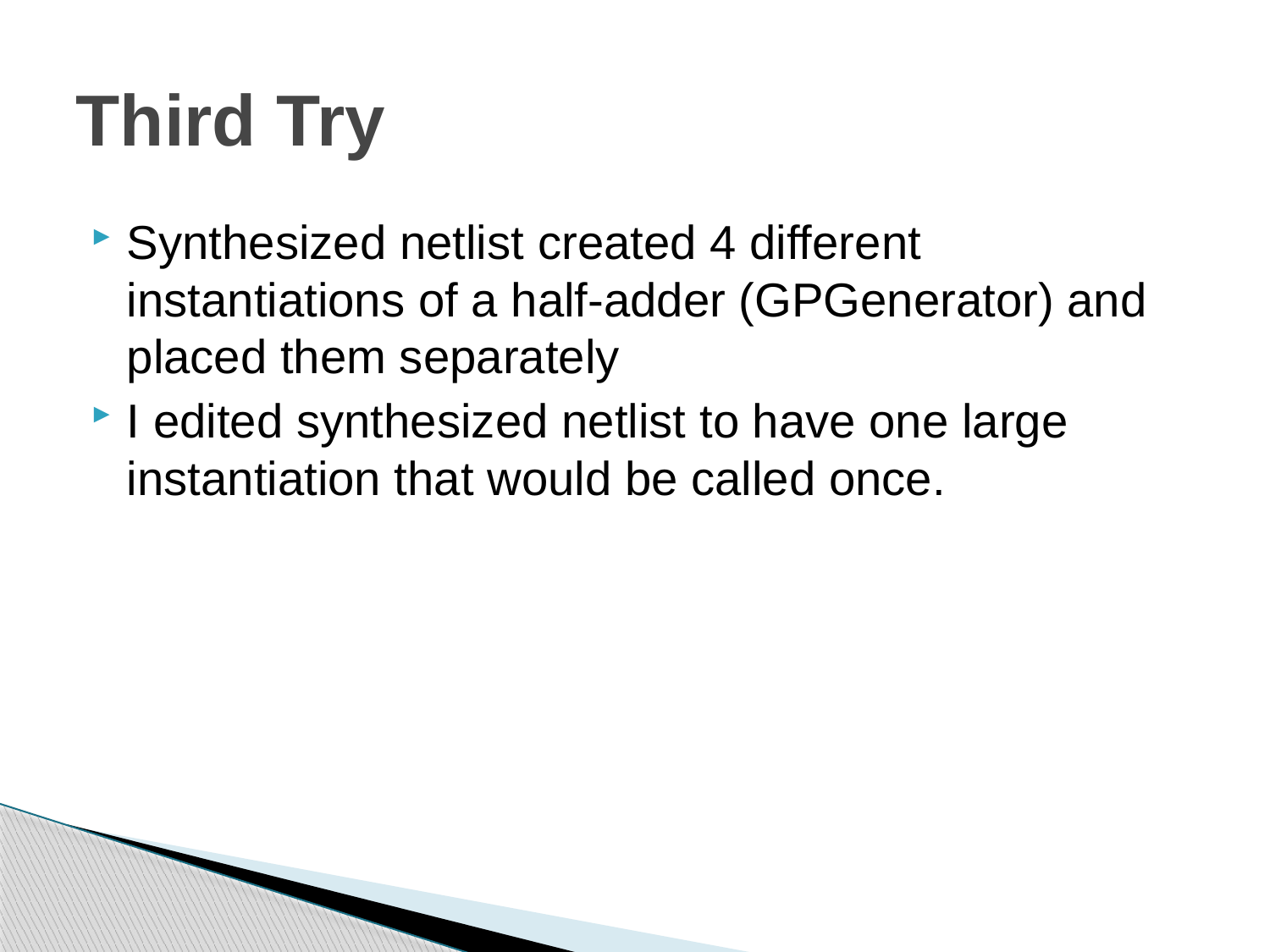

# Third Try
Synthesized netlist created 4 different instantiations of a half-adder (GPGenerator) and placed them separately
I edited synthesized netlist to have one large instantiation that would be called once.